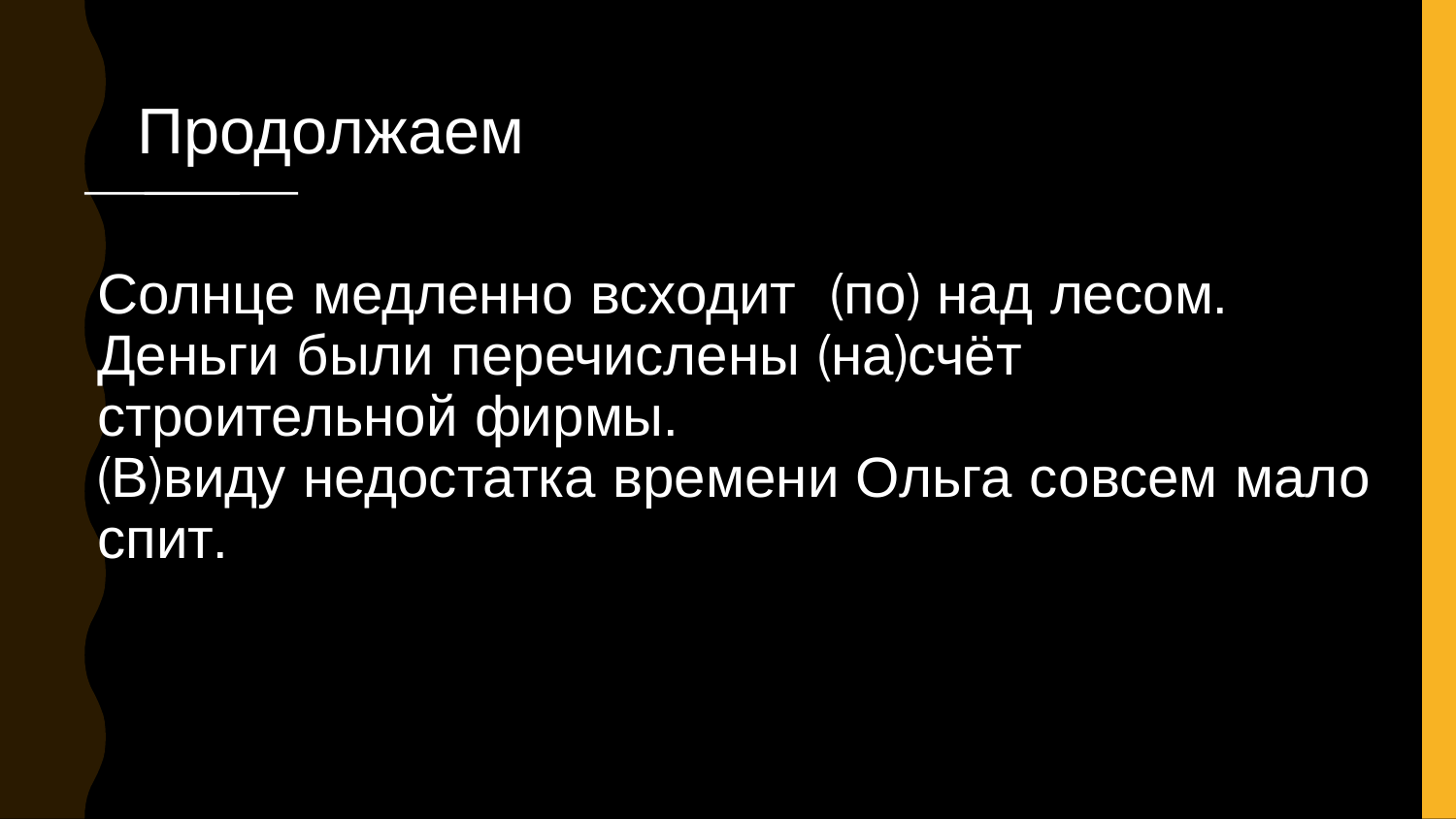

# Продолжаем

Солнце медленно всходит  (по) над лесом.
Деньги были перечислены (на)счёт строительной фирмы.
(В)виду недостатка времени Ольга совсем мало спит.